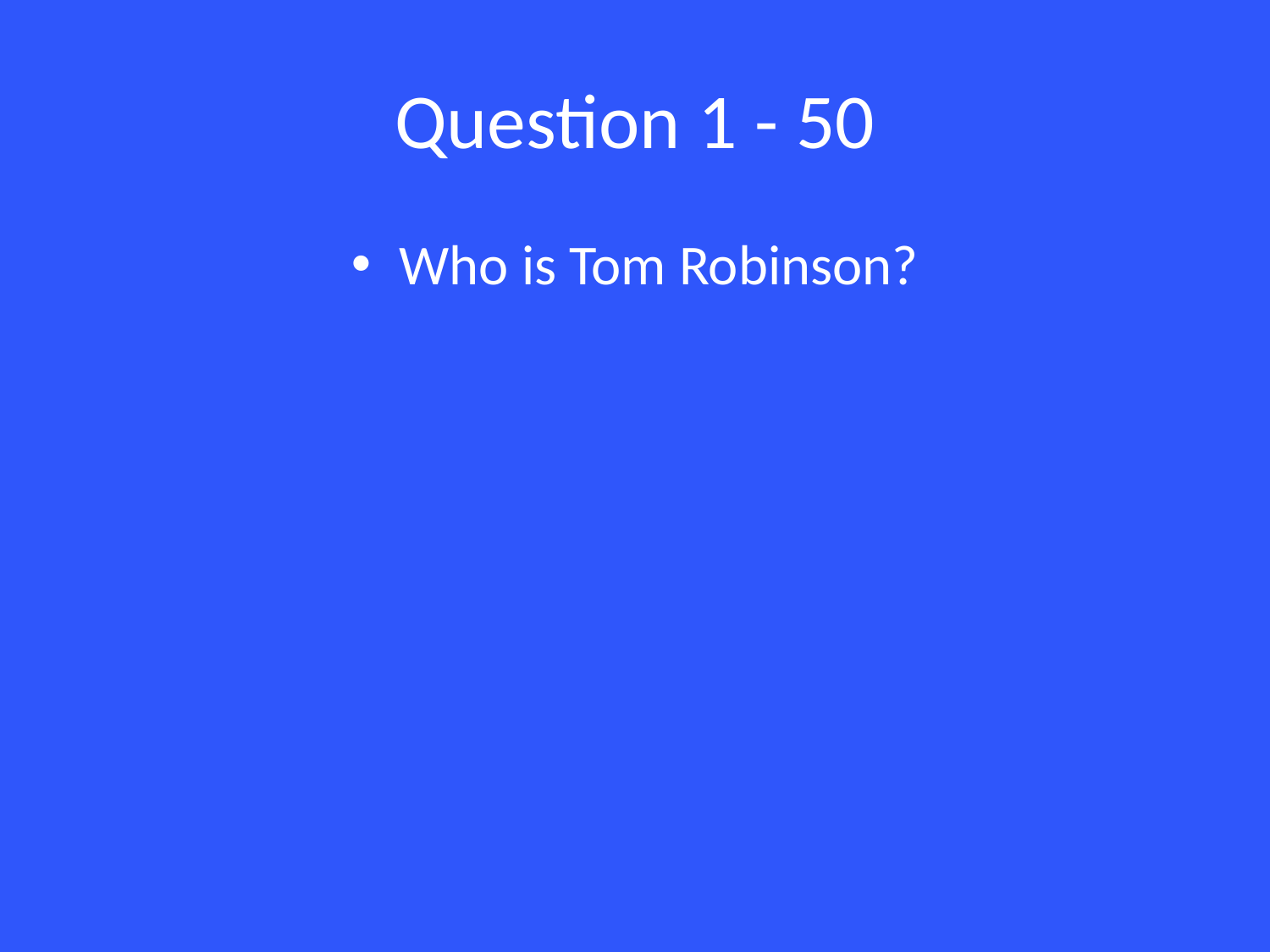

# Question 1 - 50
Who is Tom Robinson?